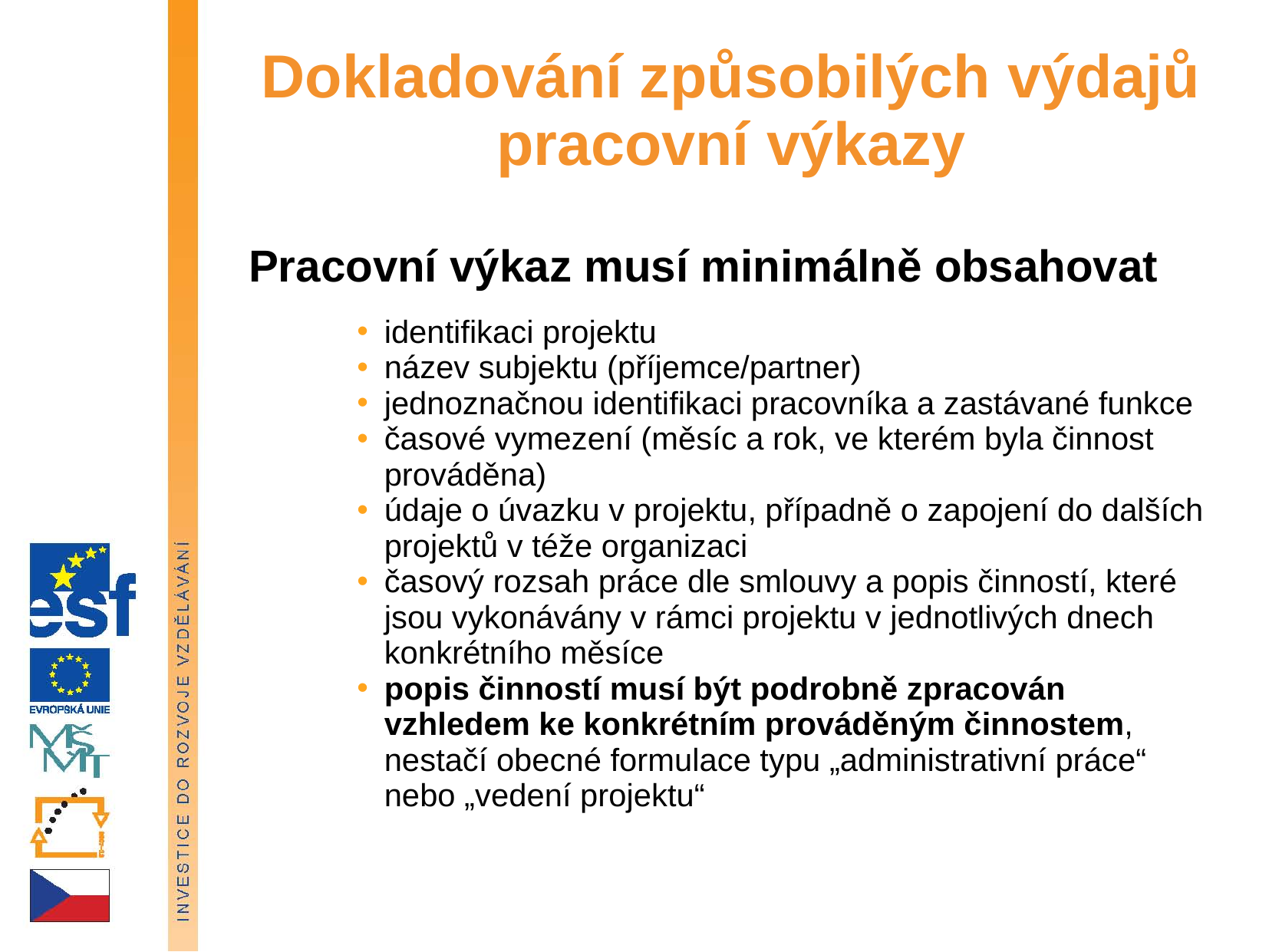

# Dokladování způsobilých výdajů pracovní výkazy
Pracovní výkaz musí minimálně obsahovat
identifikaci projektu
název subjektu (příjemce/partner)
jednoznačnou identifikaci pracovníka a zastávané funkce
časové vymezení (měsíc a rok, ve kterém byla činnost prováděna)
údaje o úvazku v projektu, případně o zapojení do dalších projektů v téže organizaci
časový rozsah práce dle smlouvy a popis činností, které jsou vykonávány v rámci projektu v jednotlivých dnech konkrétního měsíce
popis činností musí být podrobně zpracován vzhledem ke konkrétním prováděným činnostem, nestačí obecné formulace typu „administrativní práce“ nebo „vedení projektu“